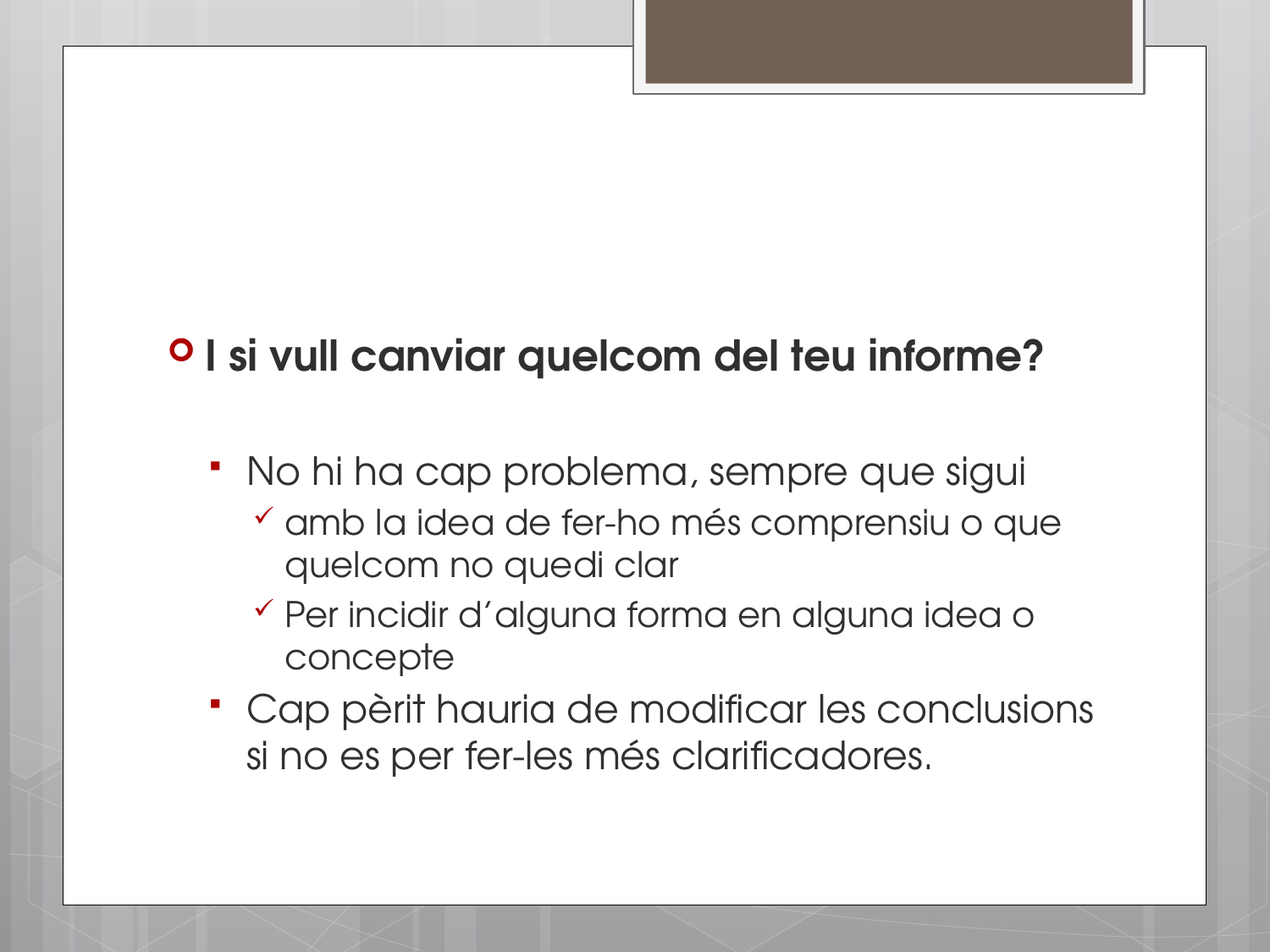

#
I si vull canviar quelcom del teu informe?

No hi ha cap problema, sempre que sigui
amb la idea de fer-ho més comprensiu o que quelcom no quedi clar
Per incidir d’alguna forma en alguna idea o concepte
Cap pèrit hauria de modificar les conclusions si no es per fer-les més clarificadores.